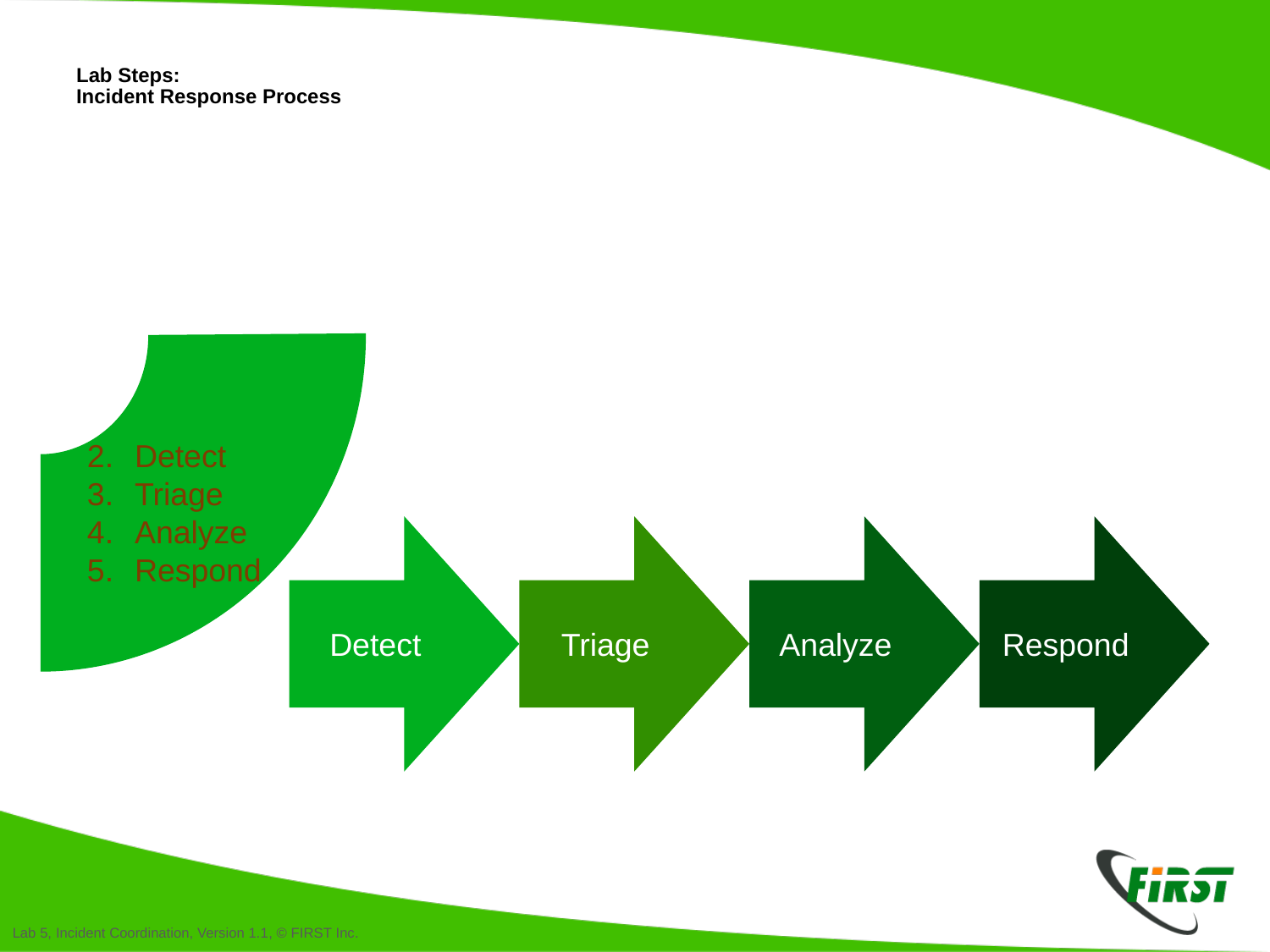

# Lab Steps: Incident Response Process
Detect
Triage
Analyze
Respond
Detect
Triage
Analyze
Respond